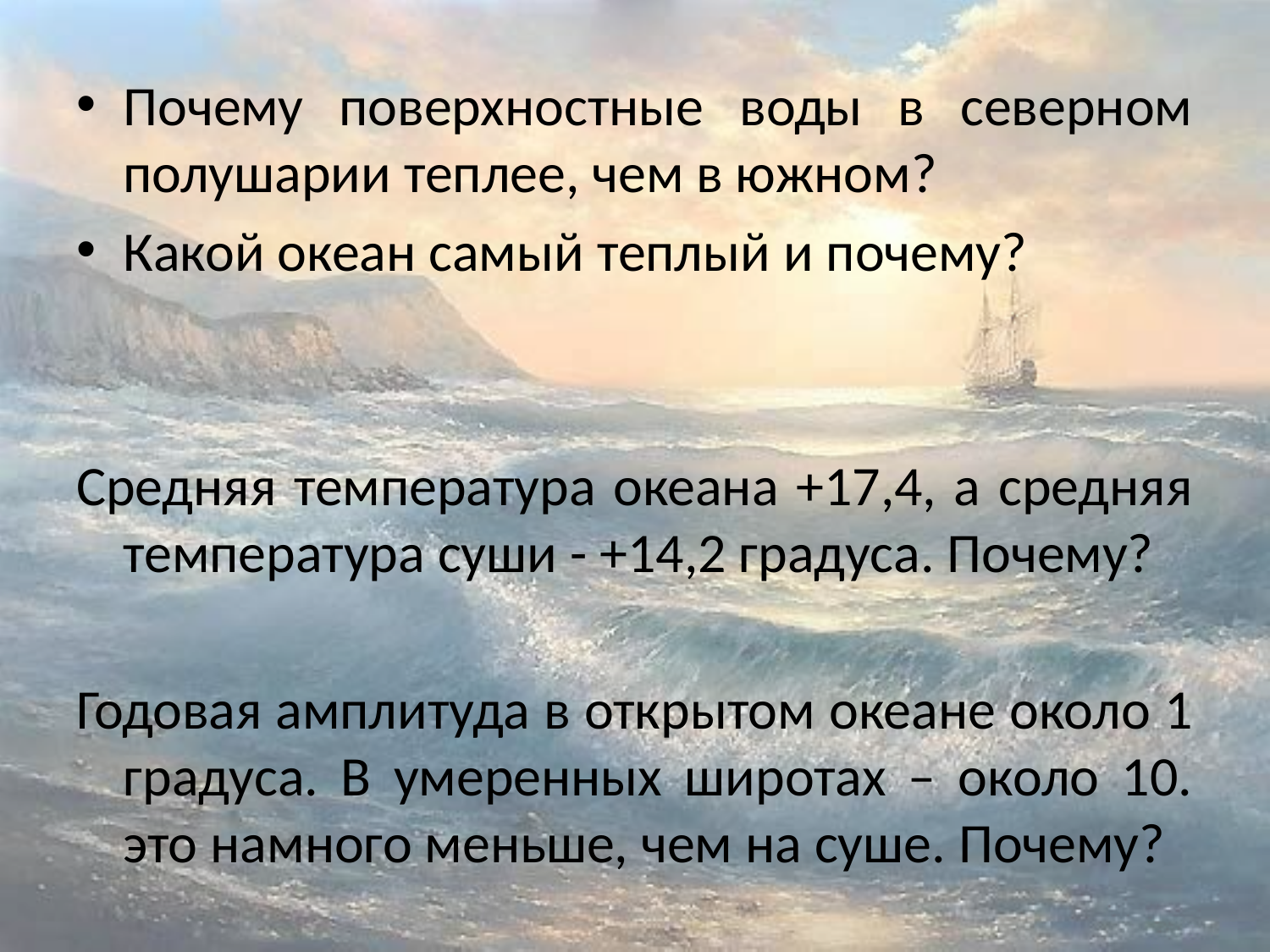

Почему поверхностные воды в северном полушарии теплее, чем в южном?
Какой океан самый теплый и почему?

Средняя температура океана +17,4, а средняя температура суши - +14,2 градуса. Почему?

Годовая амплитуда в открытом океане около 1 градуса. В умеренных широтах – около 10. это намного меньше, чем на суше. Почему?